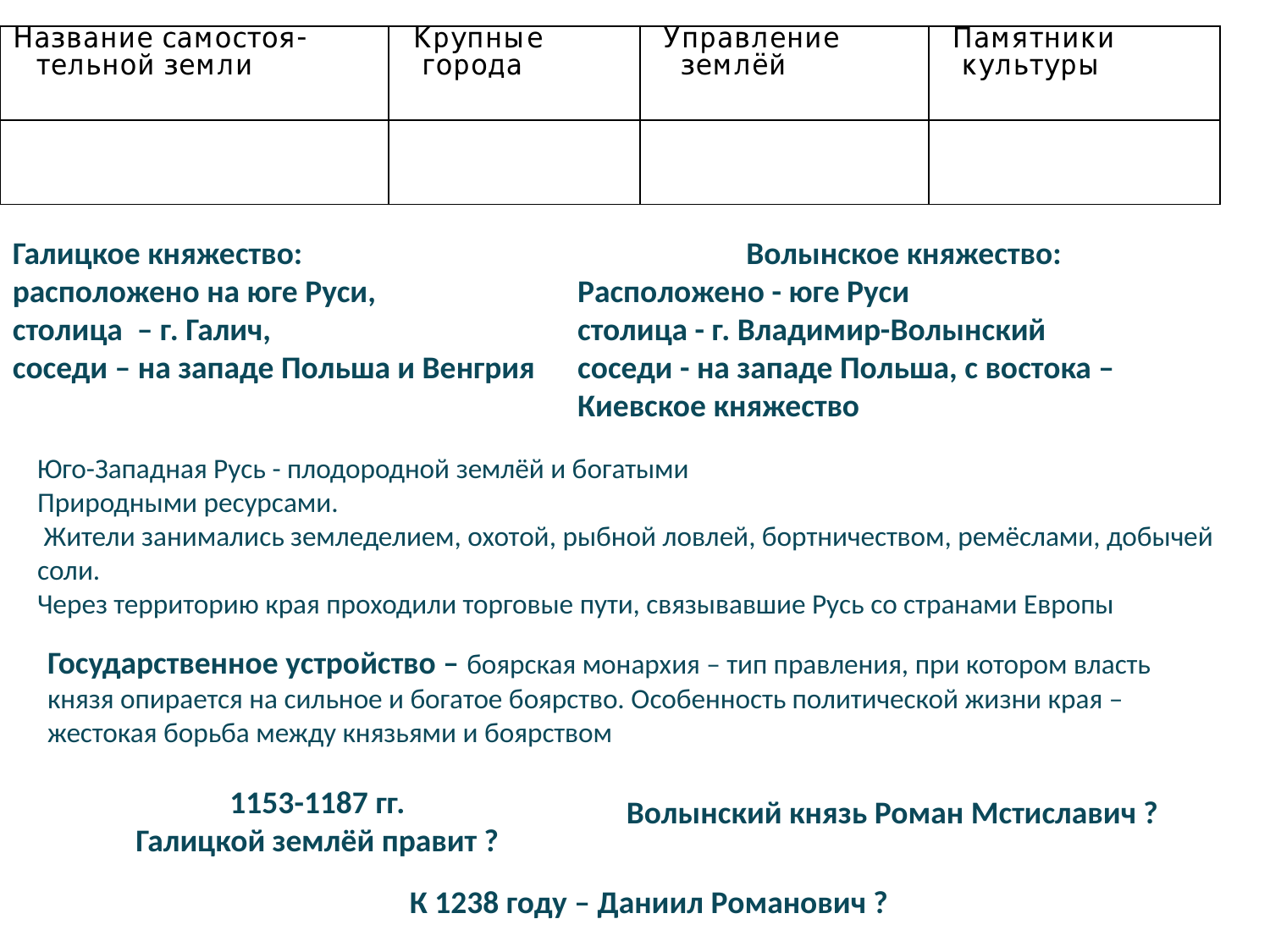

| Название самостоя- тельной земли | Крупные города | Управление землёй | Памятники культуры |
| --- | --- | --- | --- |
|  |  |  |  |
Галицкое княжество:
расположено на юге Руси,
столица  – г. Галич,
соседи – на западе Польша и Венгрия
Волынское княжество:
Расположено - юге Руси
столица - г. Владимир-Волынский
соседи - на западе Польша, с востока – Киевское княжество

Юго-Западная Русь - плодородной землёй и богатыми
Природными ресурсами.
 Жители занимались земледелием, охотой, рыбной ловлей, бортничеством, ремёслами, добычей соли.
Через территорию края проходили торговые пути, связывавшие Русь со странами Европы
Государственное устройство – боярская монархия – тип правления, при котором власть князя опирается на сильное и богатое боярство. Особенность политической жизни края –
жестокая борьба между князьями и боярством

1153-1187 гг.
Галицкой землёй правит ?
Волынский князь Роман Мстиславич ?
К 1238 году – Даниил Романович ?